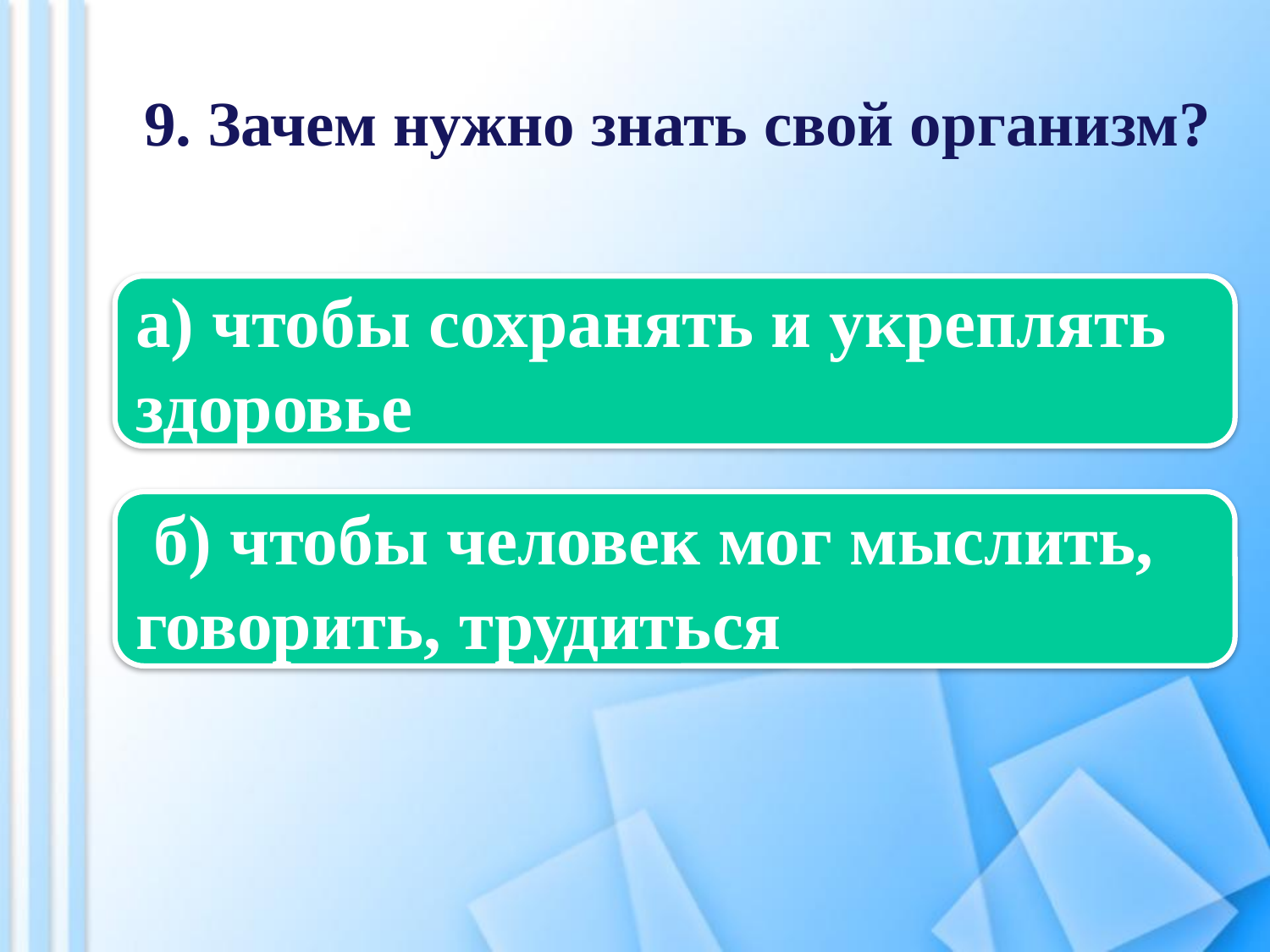

9. Зачем нужно знать свой организм?
а) чтобы сохранять и укреплять здоровье
 б) чтобы человек мог мыслить, говорить, трудиться